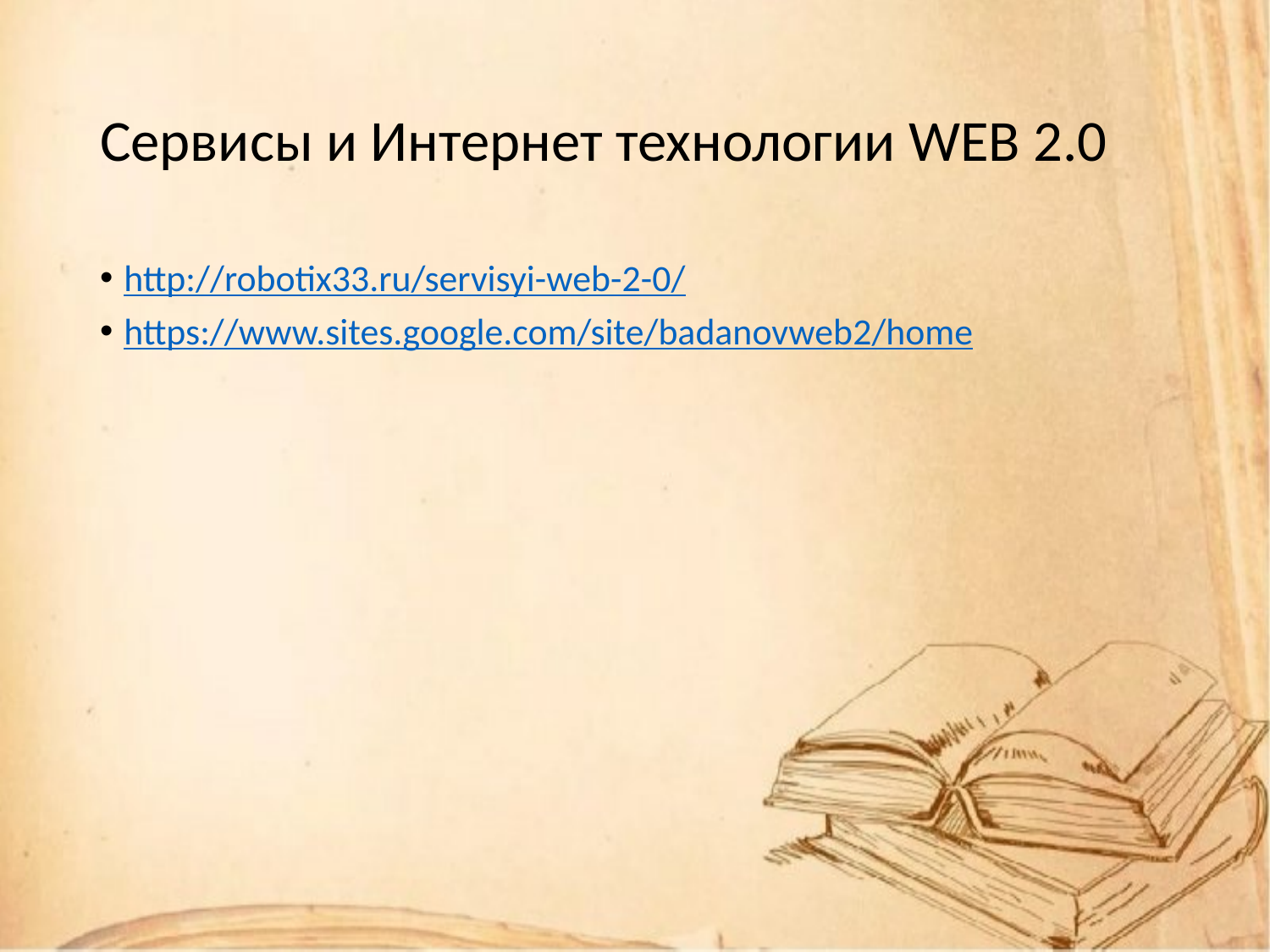

# Сервисы и Интернет технологии WEB 2.0
http://robotix33.ru/servisyi-web-2-0/
https://www.sites.google.com/site/badanovweb2/home